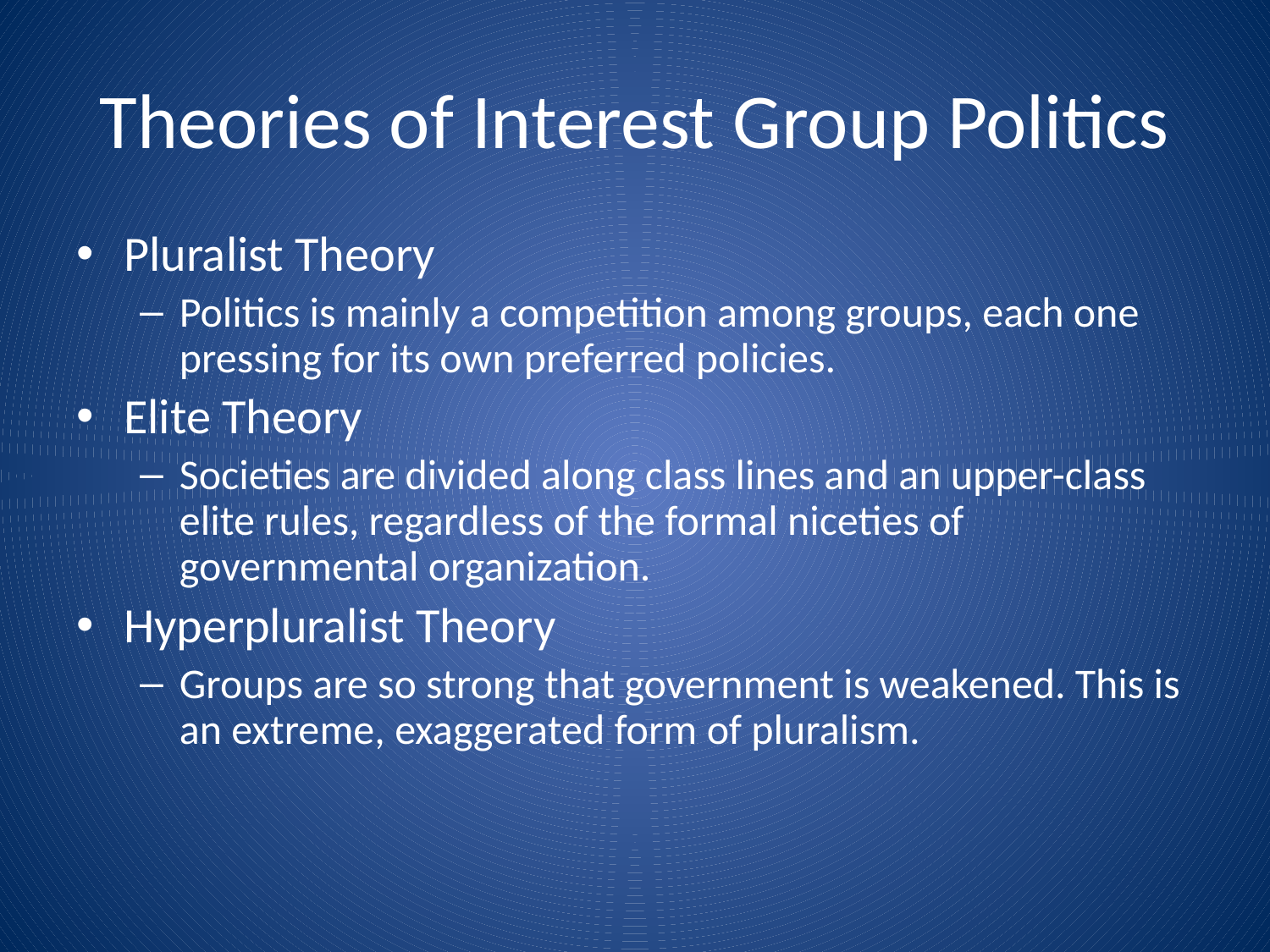

# Theories of Interest Group Politics
Pluralist Theory
Politics is mainly a competition among groups, each one pressing for its own preferred policies.
Elite Theory
Societies are divided along class lines and an upper-class elite rules, regardless of the formal niceties of governmental organization.
Hyperpluralist Theory
Groups are so strong that government is weakened. This is an extreme, exaggerated form of pluralism.